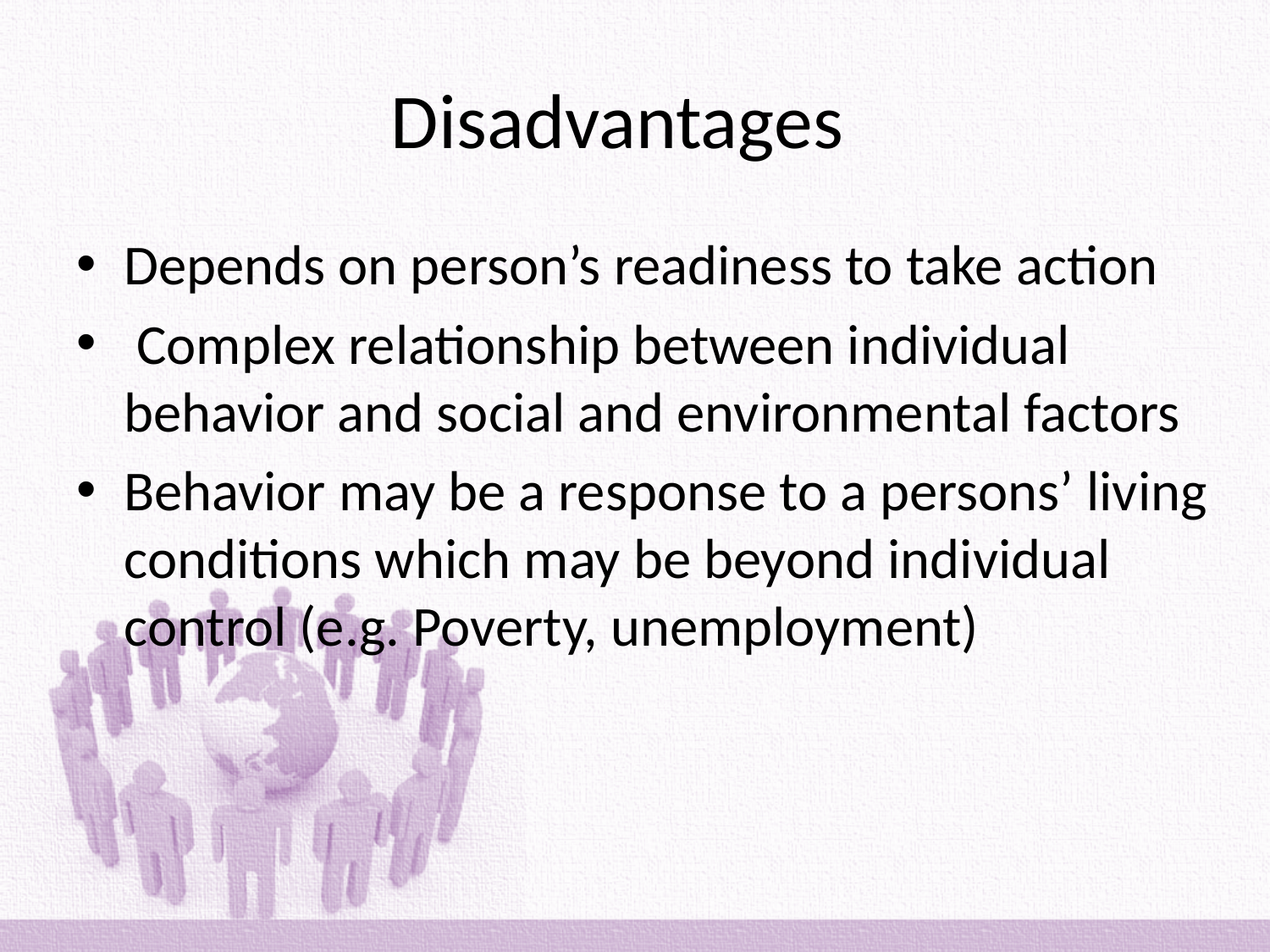

# Disadvantages
Depends on person’s readiness to take action
 Complex relationship between individual behavior and social and environmental factors
Behavior may be a response to a persons’ living conditions which may be beyond individual control (e.g. Poverty, unemployment)